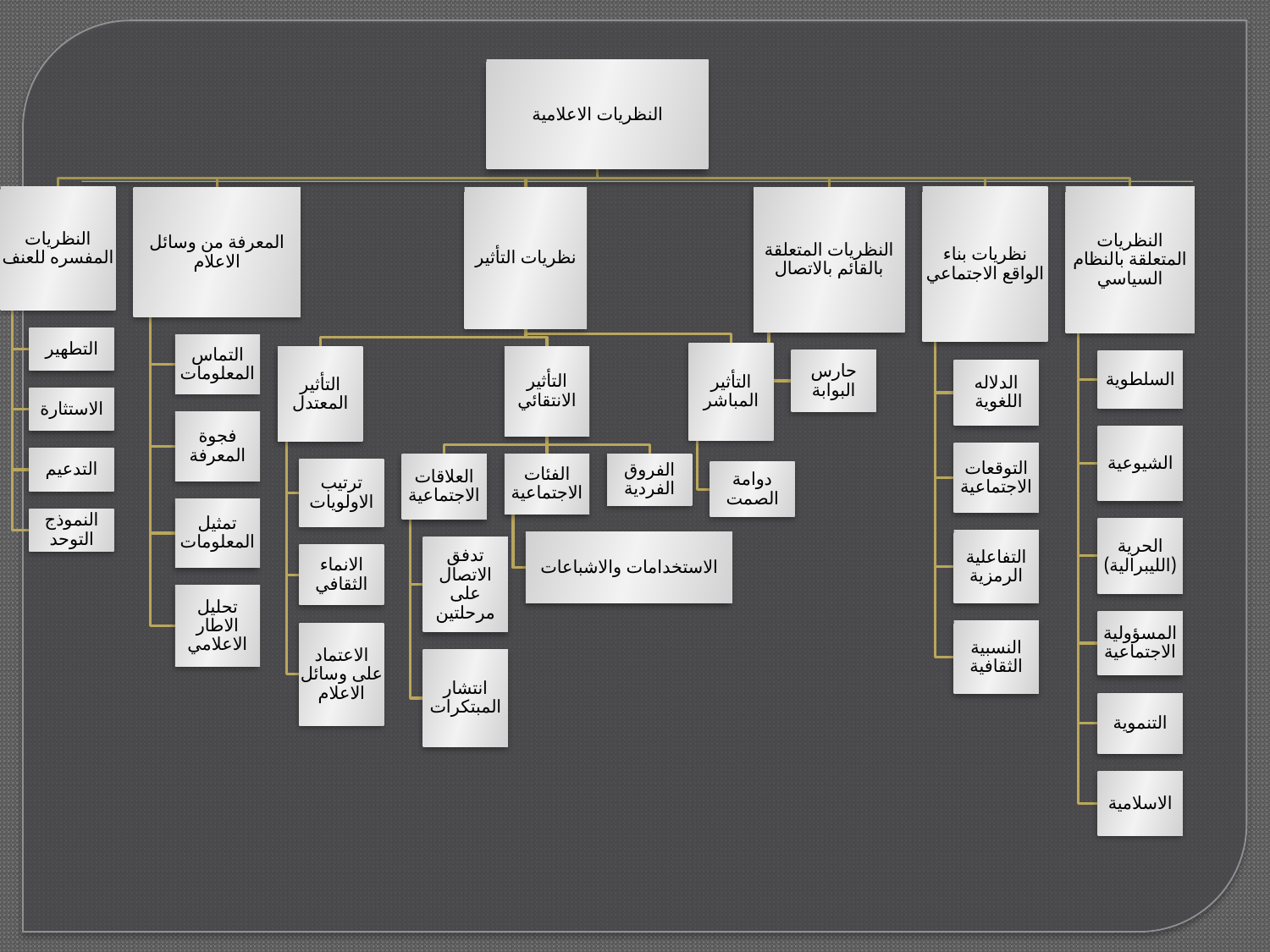

النظريات الاعلامية
النظريات المتعلقة بالنظام السياسي
السلطوية
الشيوعية
الحرية (الليبرالية)
المسؤولية الاجتماعية
التنموية
الاسلامية
نظريات بناء الواقع الاجتماعي
الدلاله اللغوية
التوقعات الاجتماعية
التفاعلية الرمزية
النسبية الثقافية
النظريات المتعلقة بالقائم بالاتصال
حارس البوابة
نظريات التأثير
التأثير المباشر
دوامة الصمت
التأثير الانتقائي
الفروق الفردية
الفئات الاجتماعية
الاستخدامات والاشباعات
العلاقات الاجتماعية
تدفق الاتصال على مرحلتين
انتشار المبتكرات
التأثير المعتدل
ترتيب الاولويات
الانماء الثقافي
الاعتماد على وسائل الاعلام
المعرفة من وسائل الاعلام
التماس المعلومات
فجوة المعرفة
تمثيل المعلومات
تحليل الاطار الاعلامي
النظريات المفسره للعنف
التطهير
الاستثارة
التدعيم
النموذج التوحد